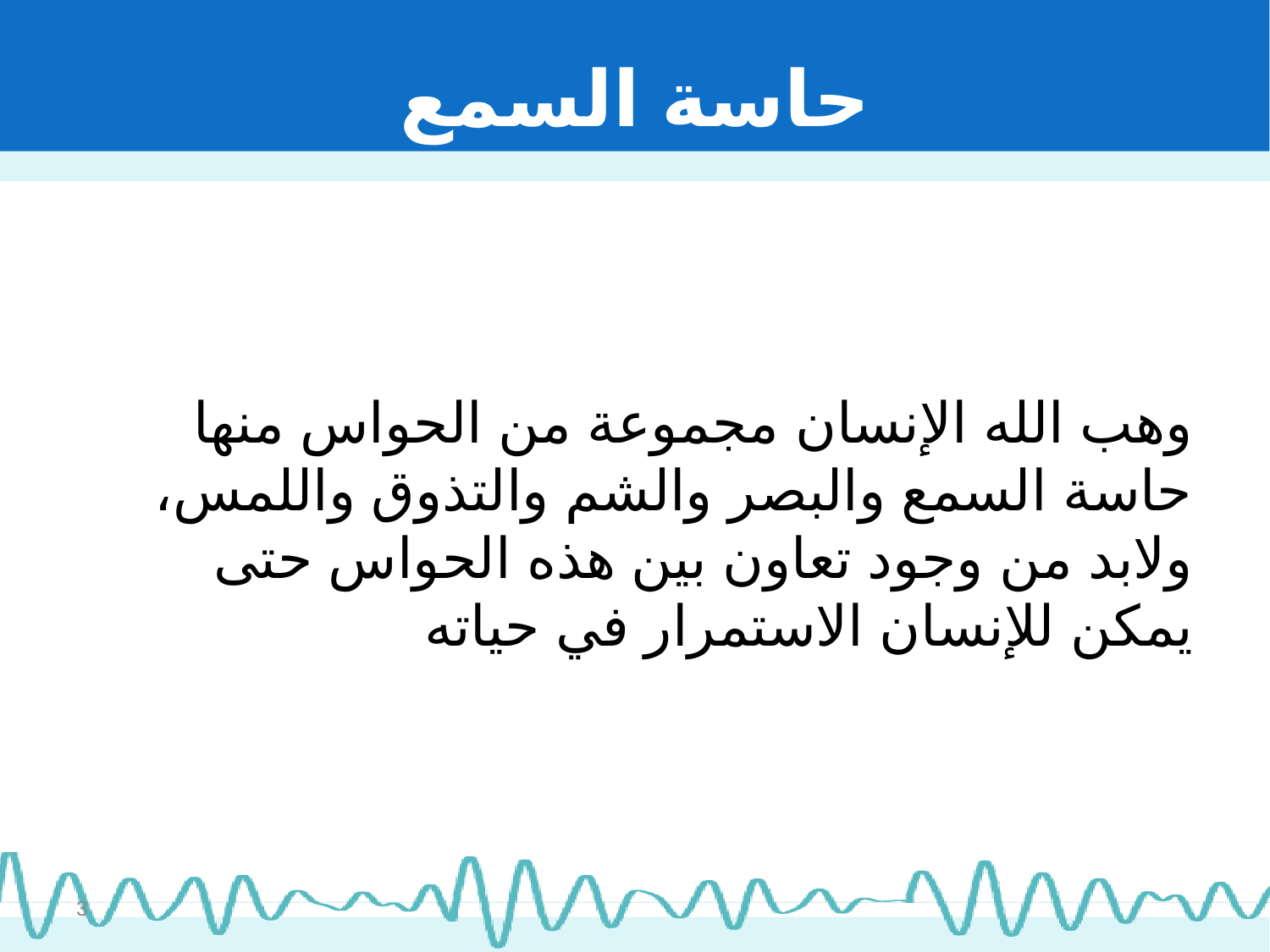

# حاسة السمع

وهب الله الإنسان مجموعة من الحواس منها حاسة السمع والبصر والشم والتذوق واللمس، ولابد من وجود تعاون بين هذه الحواس حتى يمكن للإنسان الاستمرار في حياته
3